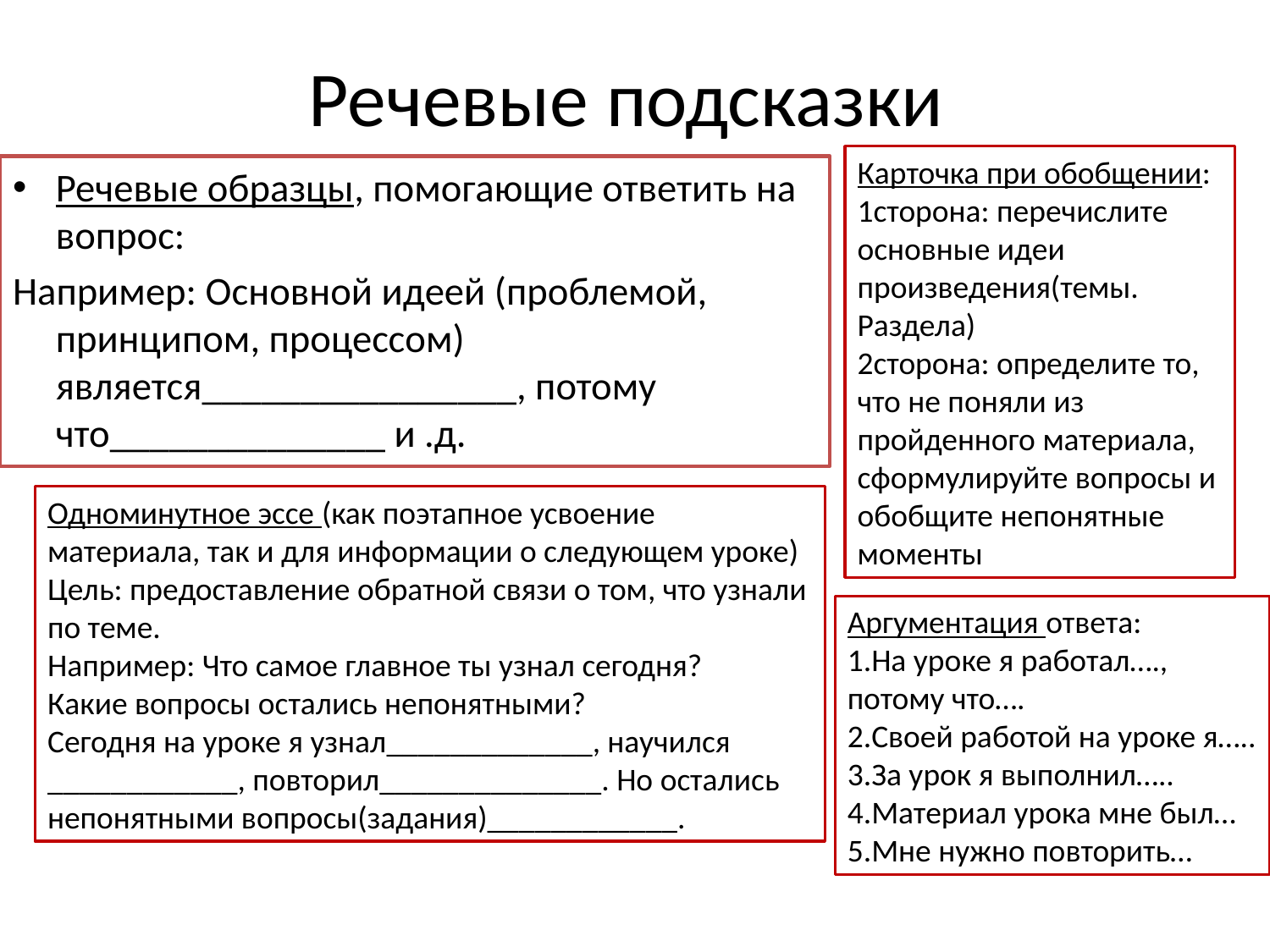

# Речевые подсказки
Карточка при обобщении:
1сторона: перечислите основные идеи произведения(темы. Раздела)
2сторона: определите то, что не поняли из пройденного материала, сформулируйте вопросы и обобщите непонятные моменты
Речевые образцы, помогающие ответить на вопрос:
Например: Основной идеей (проблемой, принципом, процессом) является________________, потому что______________ и .д.
Одноминутное эссе (как поэтапное усвоение материала, так и для информации о следующем уроке)
Цель: предоставление обратной связи о том, что узнали по теме.
Например: Что самое главное ты узнал сегодня?
Какие вопросы остались непонятными?
Сегодня на уроке я узнал_____________, научился ____________, повторил______________. Но остались непонятными вопросы(задания)____________.
Аргументация ответа:
1.На уроке я работал…., потому что….
2.Своей работой на уроке я…..
3.За урок я выполнил…..
4.Материал урока мне был…
5.Мне нужно повторить…